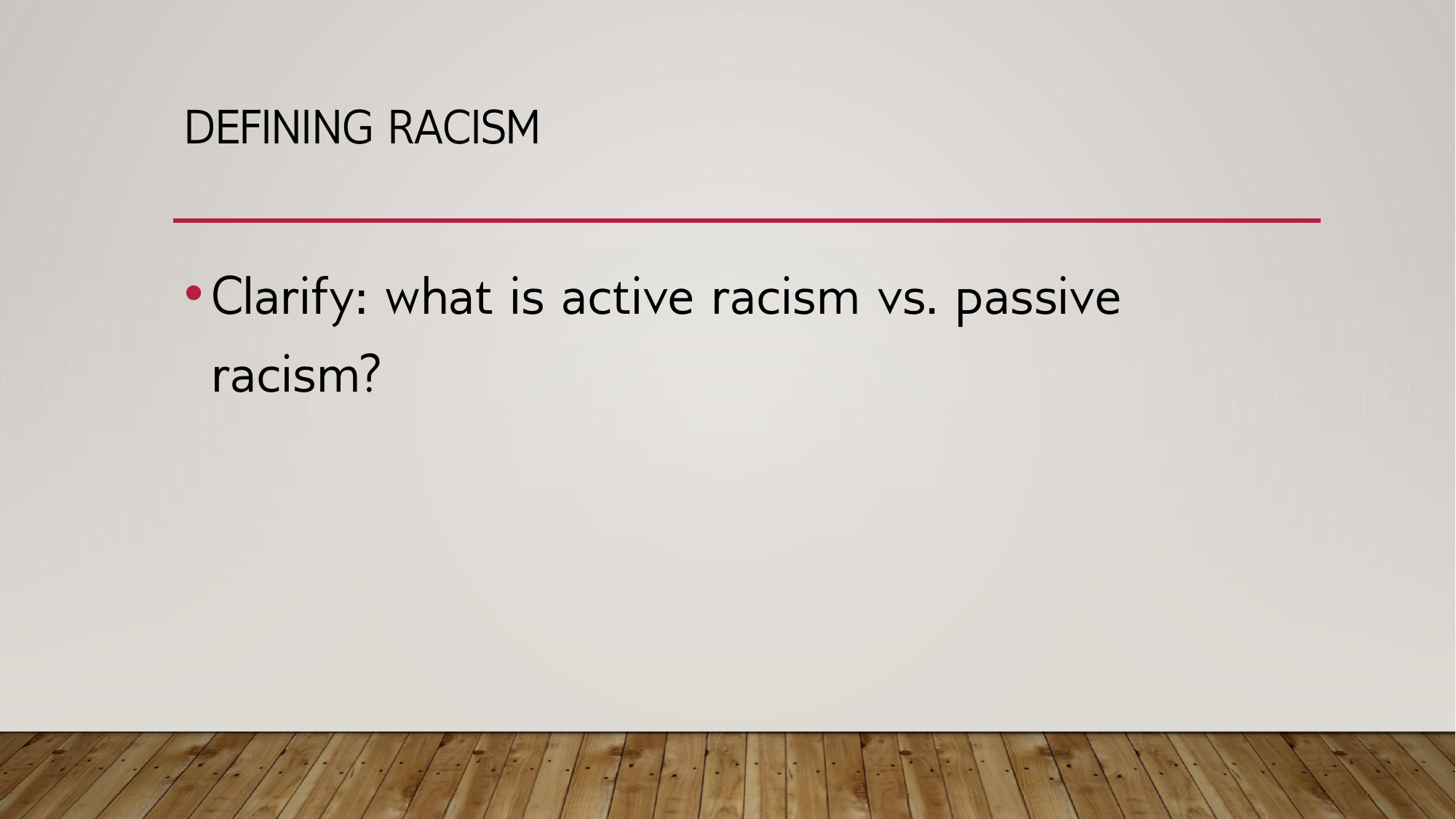

# Defining Racism
Clarify: what is active racism vs. passive racism?